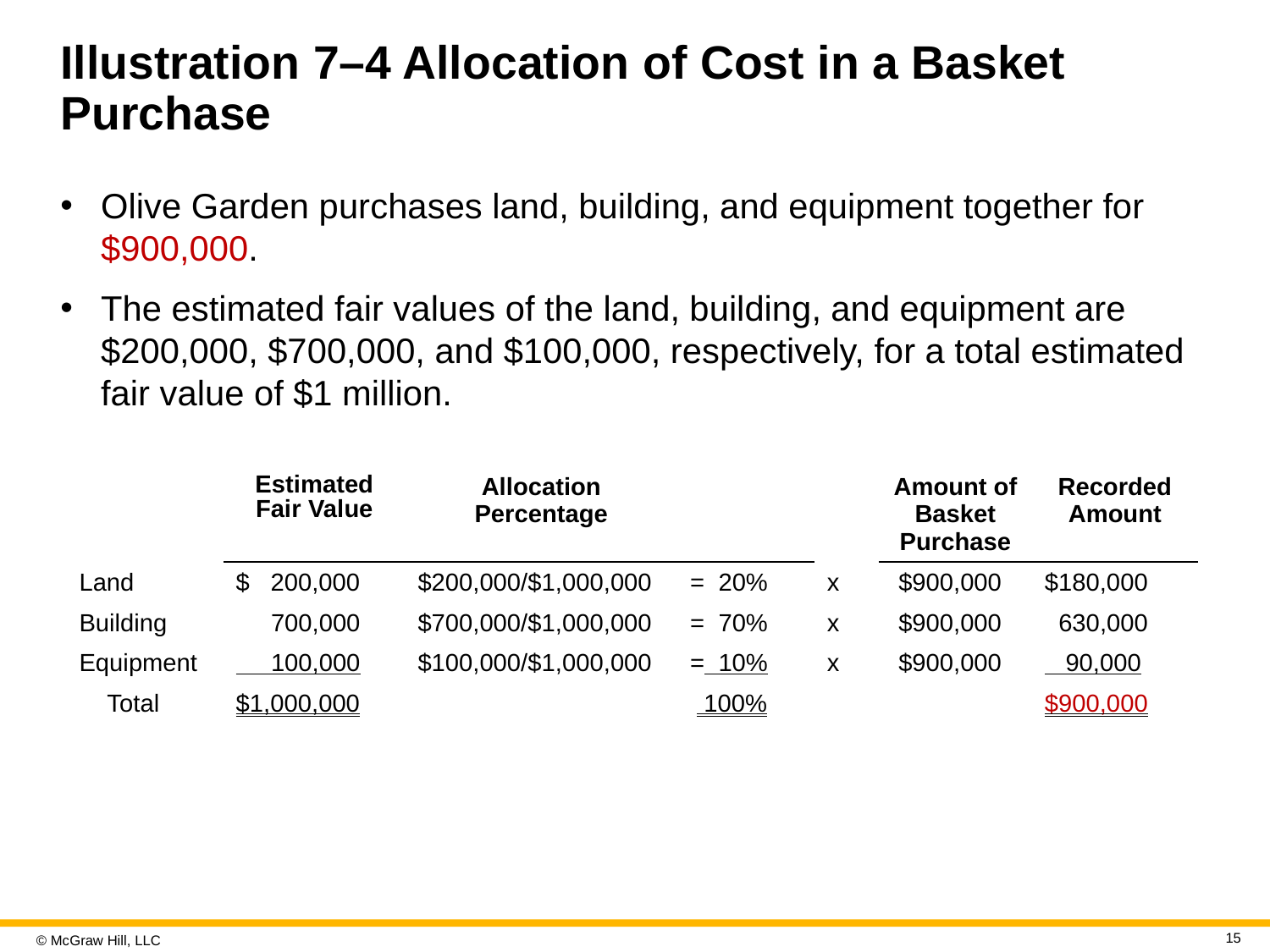

# Illustration 7–4 Allocation of Cost in a Basket Purchase
Olive Garden purchases land, building, and equipment together for $900,000.
The estimated fair values of the land, building, and equipment are $200,000, $700,000, and $100,000, respectively, for a total estimated fair value of $1 million.
|  | Estimated Fair Value | Allocation Percentage |  |  | Amount of Basket Purchase | Recorded Amount |
| --- | --- | --- | --- | --- | --- | --- |
| Land | $ 200,000 | $200,000/$1,000,000 | = 20% | x | $900,000 | $180,000 |
| Building | 700,000 | $700,000/$1,000,000 | = 70% | x | $900,000 | 630,000 |
| Equipment | 100,000 | $100,000/$1,000,000 | = 10% | x | $900,000 | 90,000 |
| Total | $1,000,000 |  | 100% |  |  | $900,000 |
15